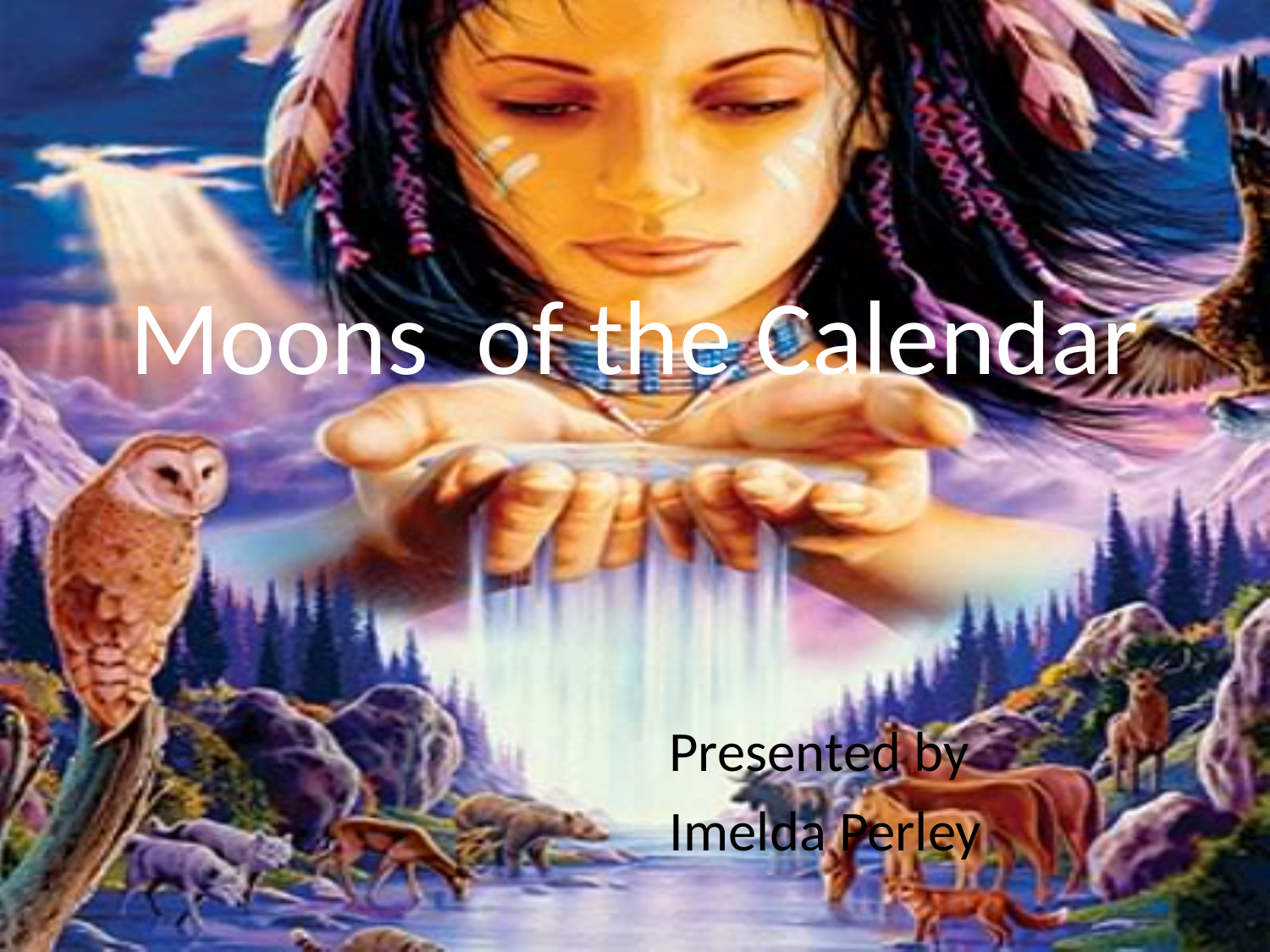

# Moons  of the Calendar
Presented by
Imelda Perley